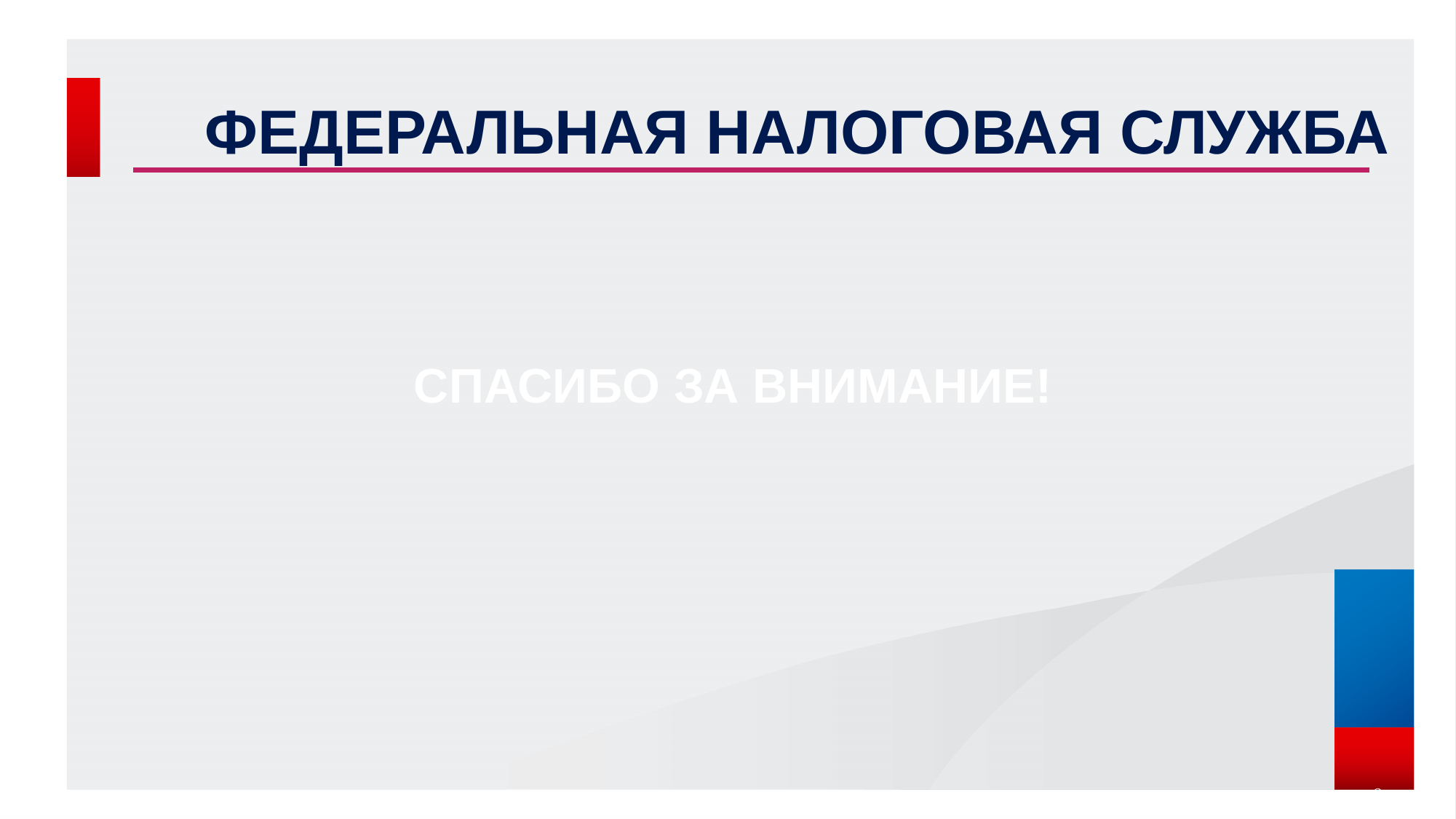

# ФЕДЕРАЛЬНАЯ НАЛОГОВАЯ СЛУЖБА
СПАСИБО ЗА ВНИМАНИЕ!
9